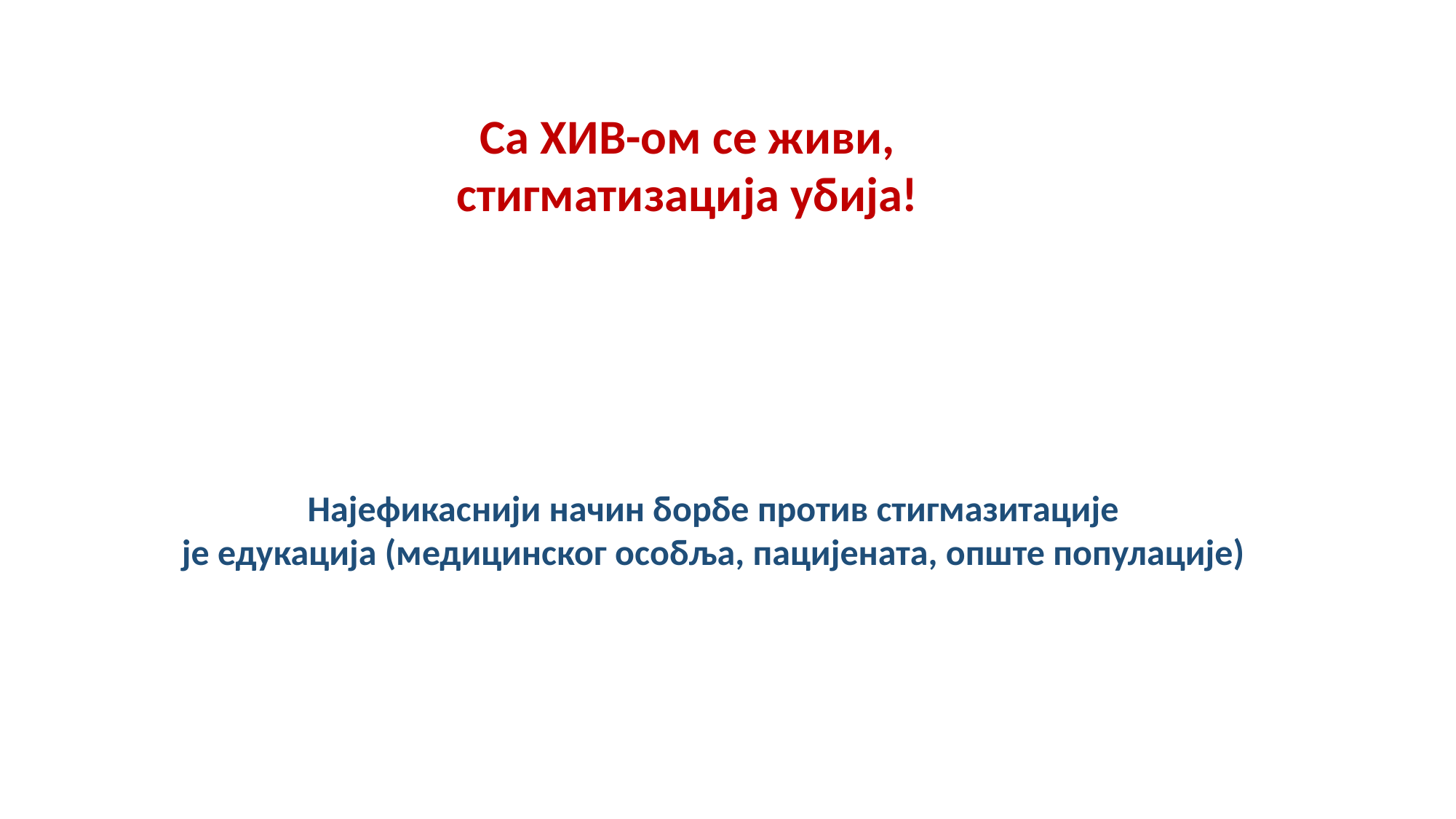

Са ХИВ-ом се живи,
стигматизација убија!
Најефикаснији начин борбе против стигмазитације
је едукација (медицинског особља, пацијената, опште популације)